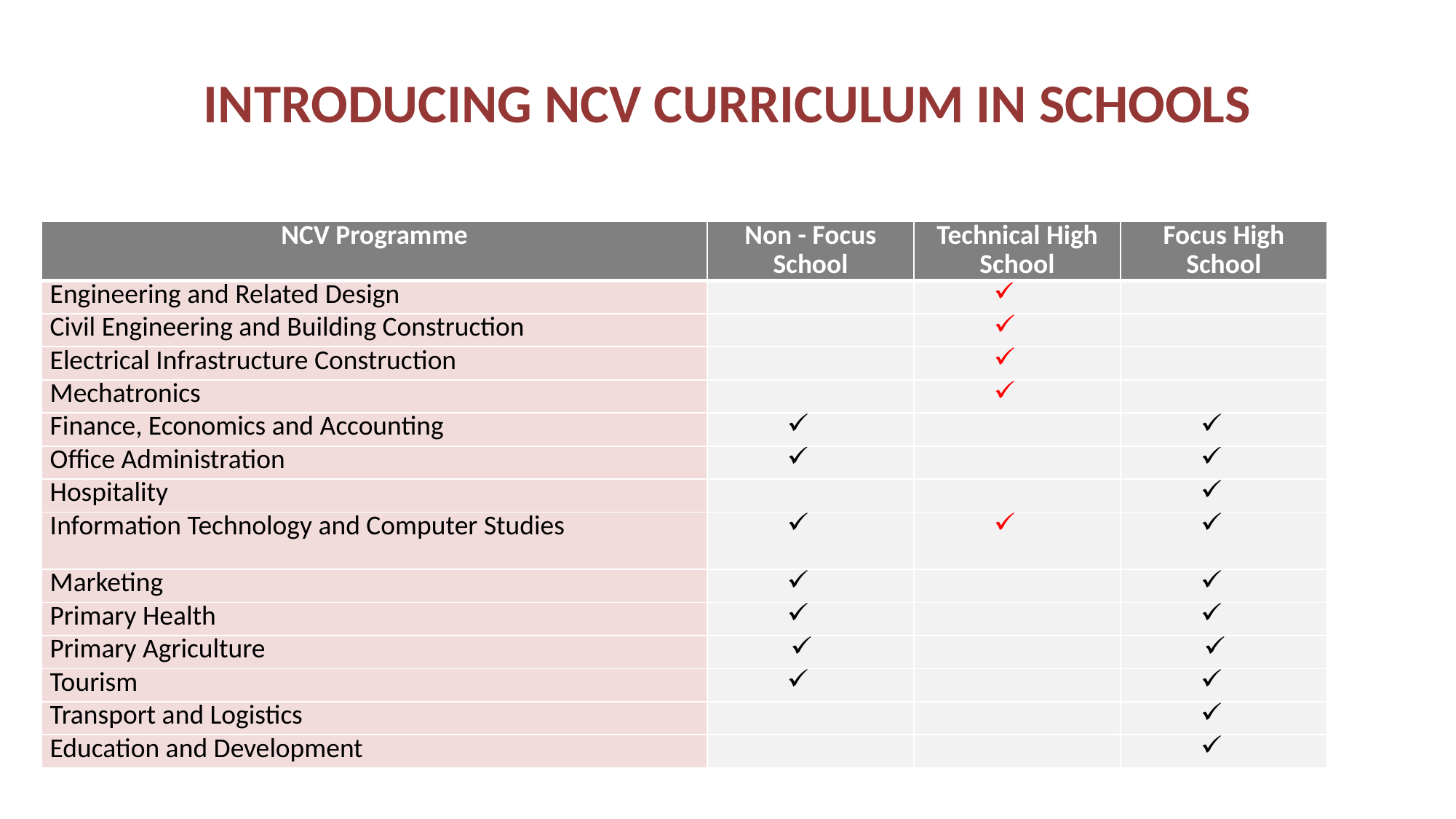

# INTRODUCING NCV CURRICULUM IN SCHOOLS
| NCV Programme | Non - Focus School | Technical High School | Focus High School |
| --- | --- | --- | --- |
| Engineering and Related Design |  |  |  |
| Civil Engineering and Building Construction |  |  |  |
| Electrical Infrastructure Construction |  |  |  |
| Mechatronics |  |  |  |
| Finance, Economics and Accounting |  |  |  |
| Office Administration |  |  |  |
| Hospitality |  |  |  |
| Information Technology and Computer Studies |  |  |  |
| Marketing |  |  |  |
| Primary Health |  |  |  |
| Primary Agriculture |  |  |  |
| Tourism |  |  |  |
| Transport and Logistics |  |  |  |
| Education and Development |  |  |  |